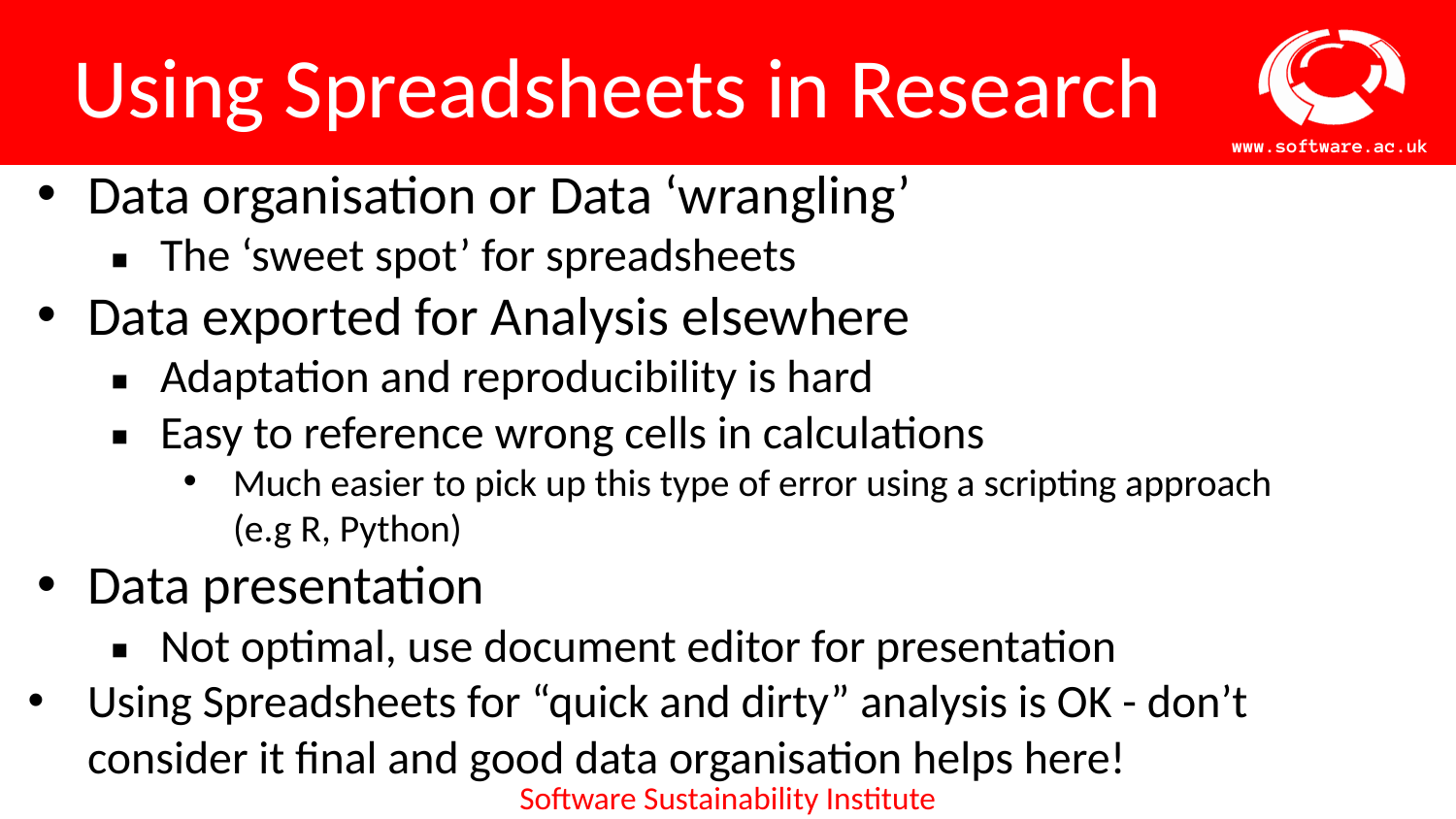

# Using Spreadsheets in Research
Data organisation or Data ‘wrangling’
The ‘sweet spot’ for spreadsheets
Data exported for Analysis elsewhere
Adaptation and reproducibility is hard
Easy to reference wrong cells in calculations
Much easier to pick up this type of error using a scripting approach (e.g R, Python)
Data presentation
Not optimal, use document editor for presentation
Using Spreadsheets for “quick and dirty” analysis is OK - don’t consider it final and good data organisation helps here!